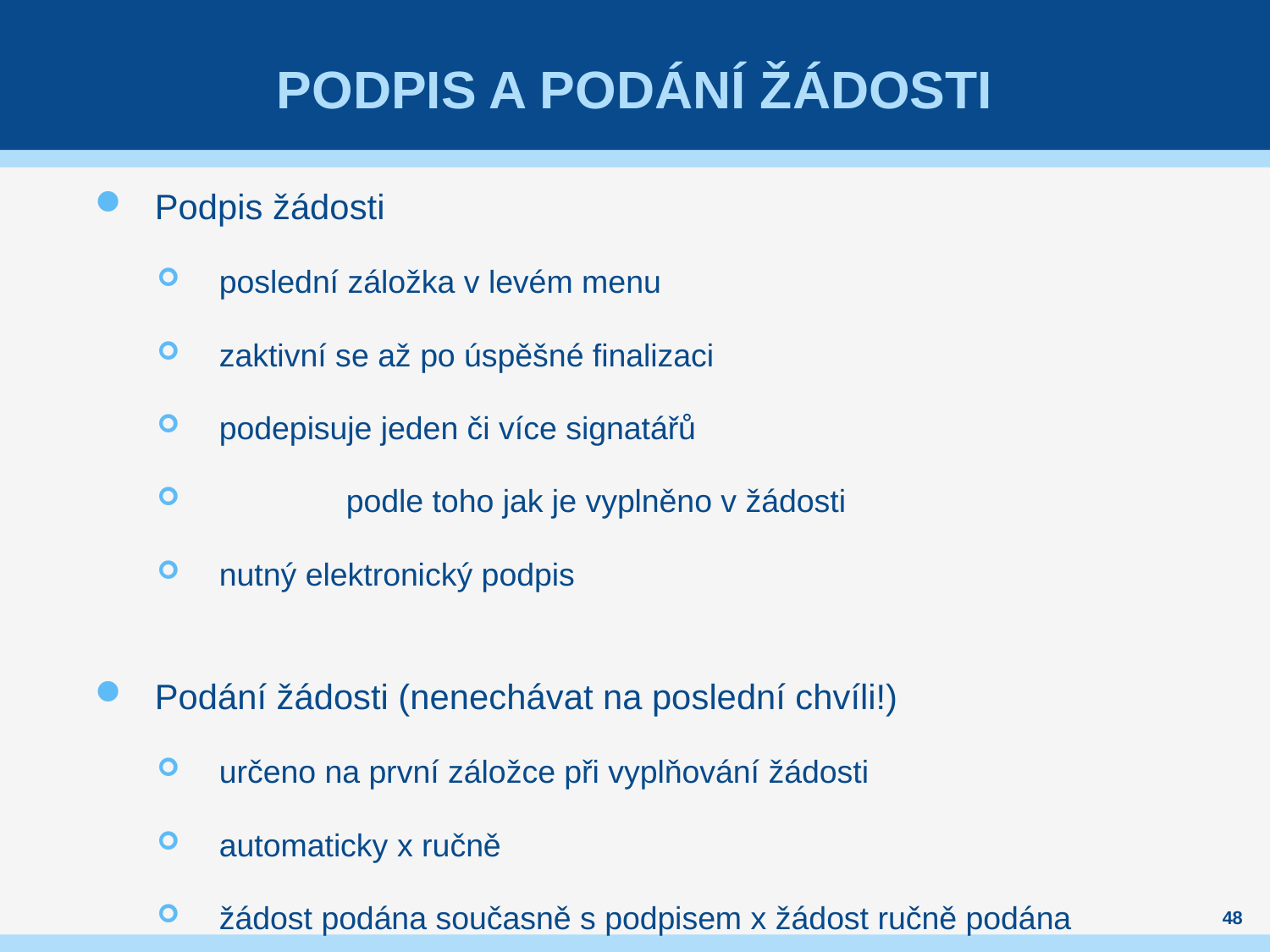

# PODPIS A PODÁNÍ ŽÁDOSTI
Podpis žádosti
poslední záložka v levém menu
zaktivní se až po úspěšné finalizaci
podepisuje jeden či více signatářů
	podle toho jak je vyplněno v žádosti
nutný elektronický podpis

Podání žádosti (nenechávat na poslední chvíli!)
určeno na první záložce při vyplňování žádosti
automaticky x ručně
žádost podána současně s podpisem x žádost ručně podána
48